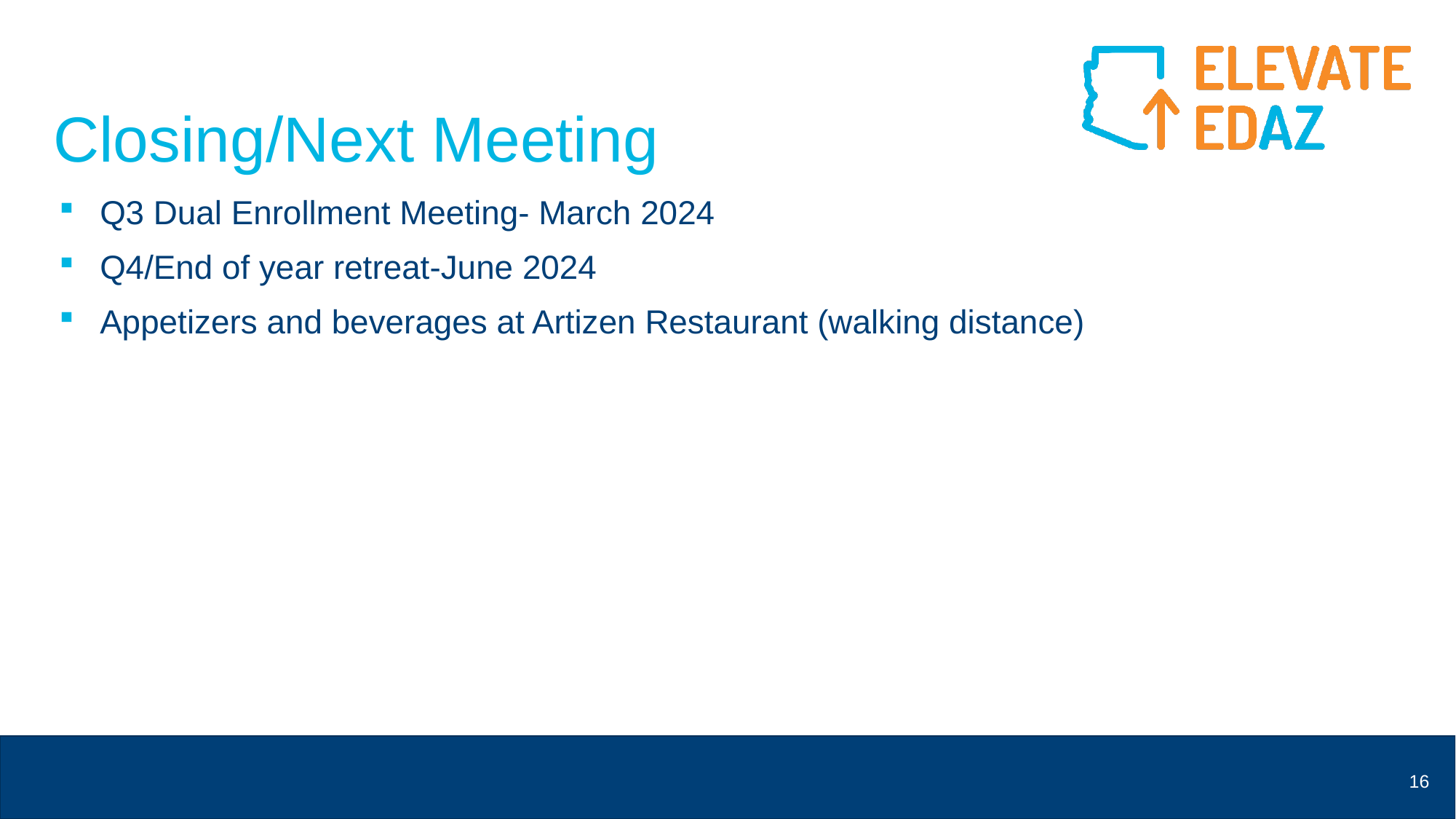

# Closing/Next Meeting

Q3 Dual Enrollment Meeting- March 2024
Q4/End of year retreat-June 2024
Appetizers and beverages at Artizen Restaurant (walking distance)

16